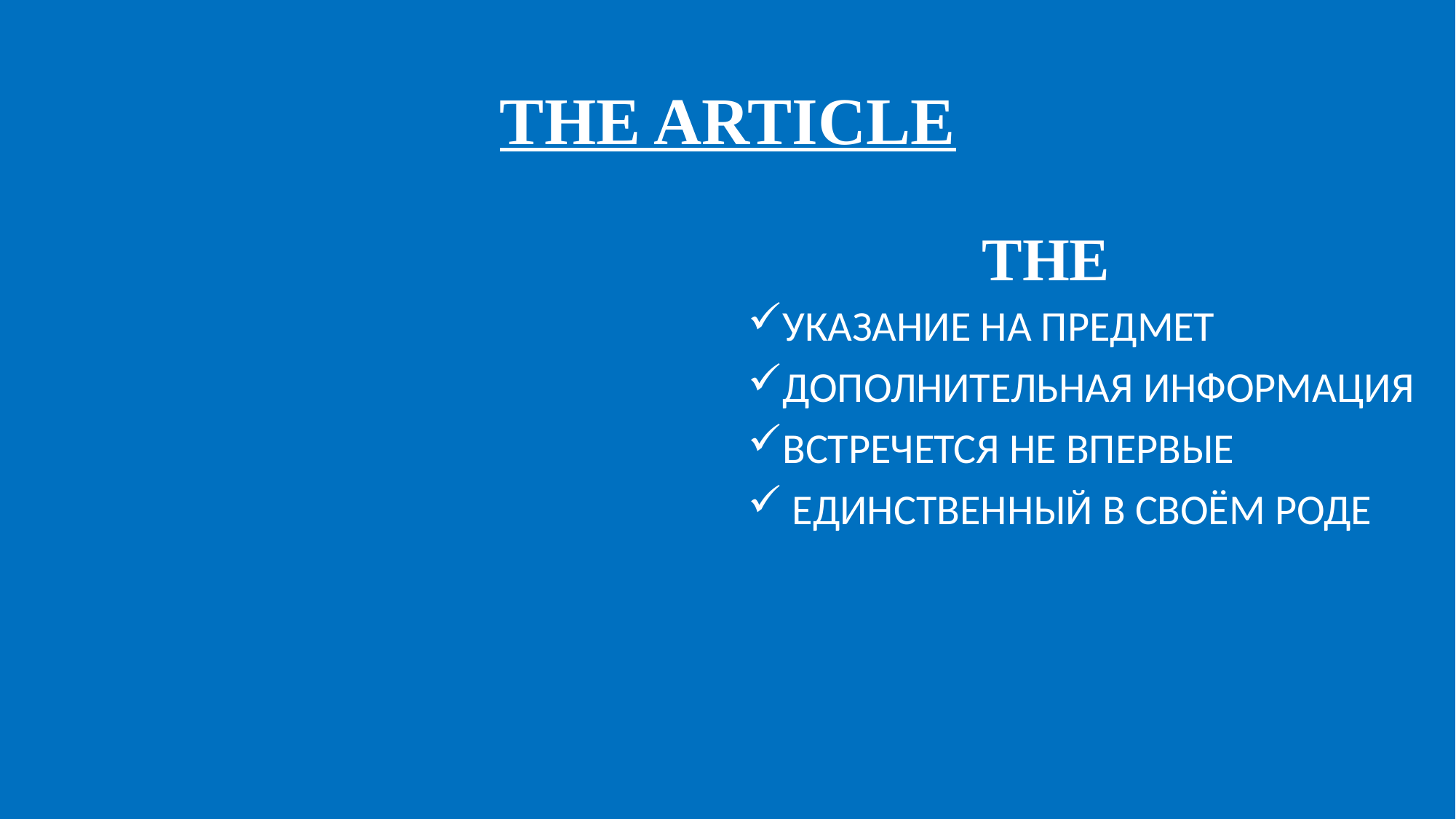

# THE ARTICLE

THE

УКАЗАНИЕ НА ПРЕДМЕТ
ДОПОЛНИТЕЛЬНАЯ ИНФОРМАЦИЯ
ВСТРЕЧЕТСЯ НЕ ВПЕРВЫЕ
 ЕДИНСТВЕННЫЙ В СВОЁМ РОДЕ